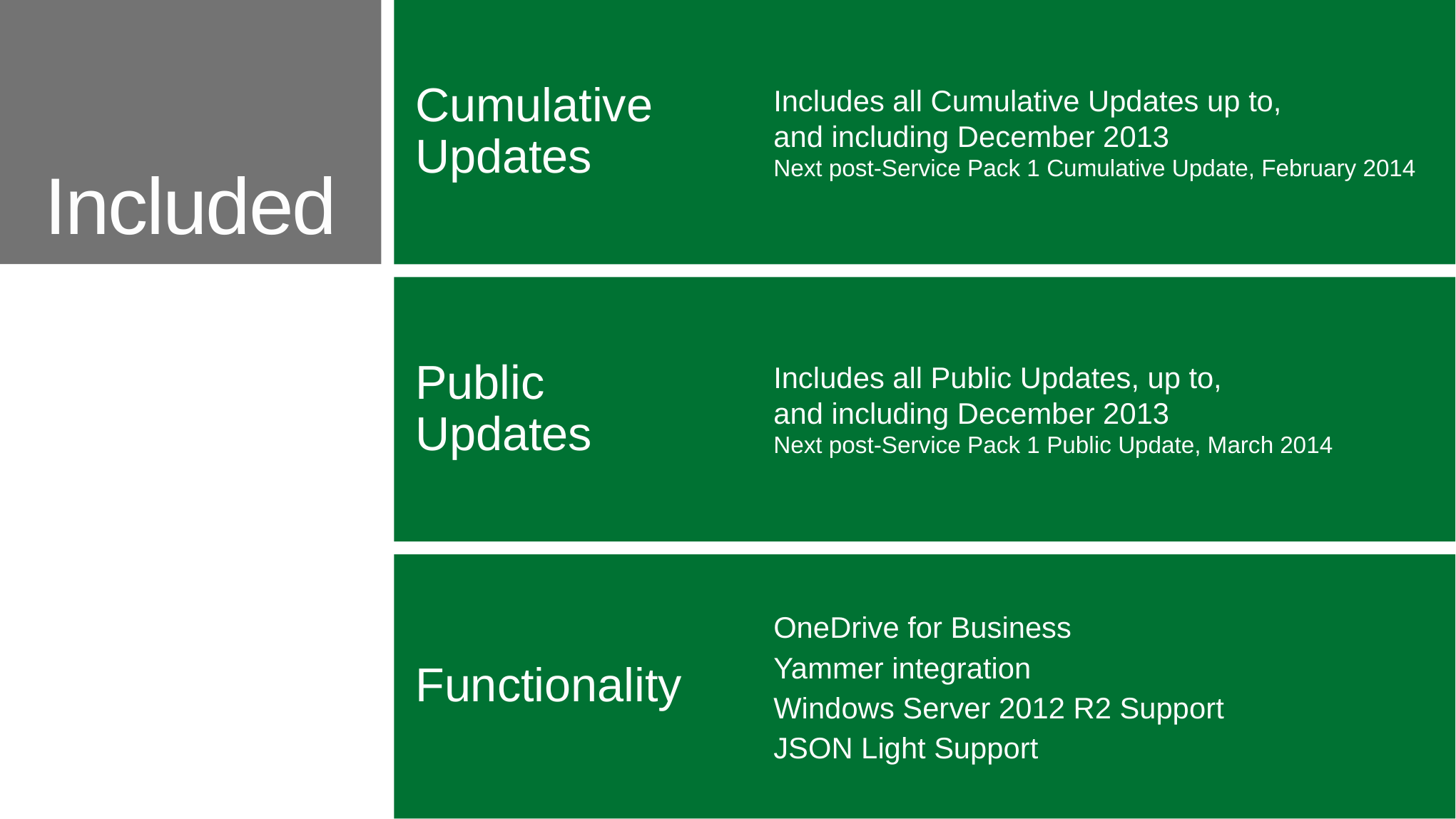

Cumulative
Updates
Includes all Cumulative Updates up to,
and including December 2013
Next post-Service Pack 1 Cumulative Update, February 2014
Included
Public
Updates
Includes all Public Updates, up to,
and including December 2013
Next post-Service Pack 1 Public Update, March 2014
Functionality
OneDrive for Business
Yammer integration
Windows Server 2012 R2 Support
JSON Light Support